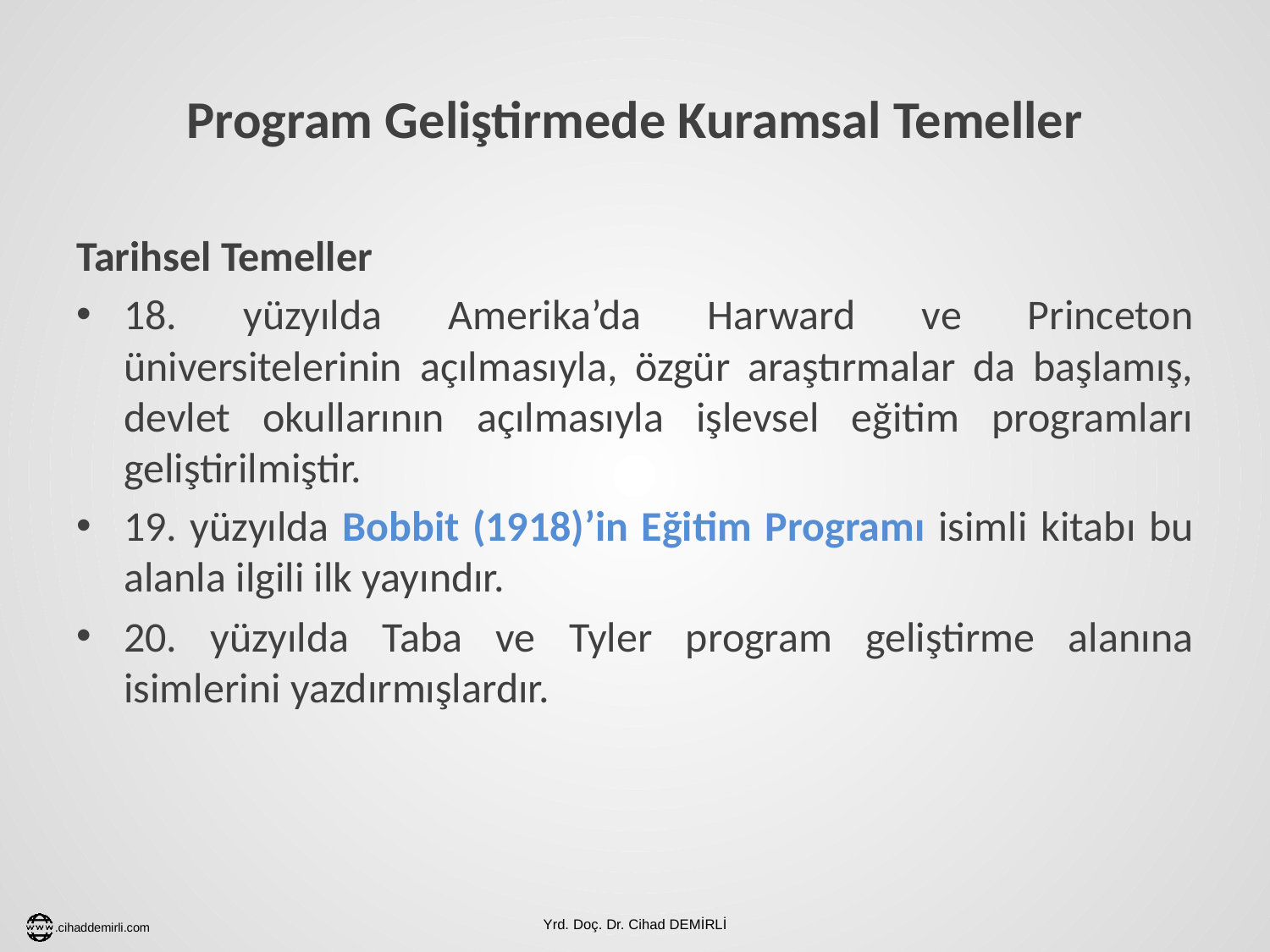

# Program Geliştirmede Kuramsal Temeller
Tarihsel Temeller
18. yüzyılda Amerika’da Harward ve Princeton üniversitelerinin açılmasıyla, özgür araştırmalar da başlamış, devlet okullarının açılmasıyla işlevsel eğitim programları geliştirilmiştir.
19. yüzyılda Bobbit (1918)’in Eğitim Programı isimli kitabı bu alanla ilgili ilk yayındır.
20. yüzyılda Taba ve Tyler program geliştirme alanına isimlerini yazdırmışlardır.